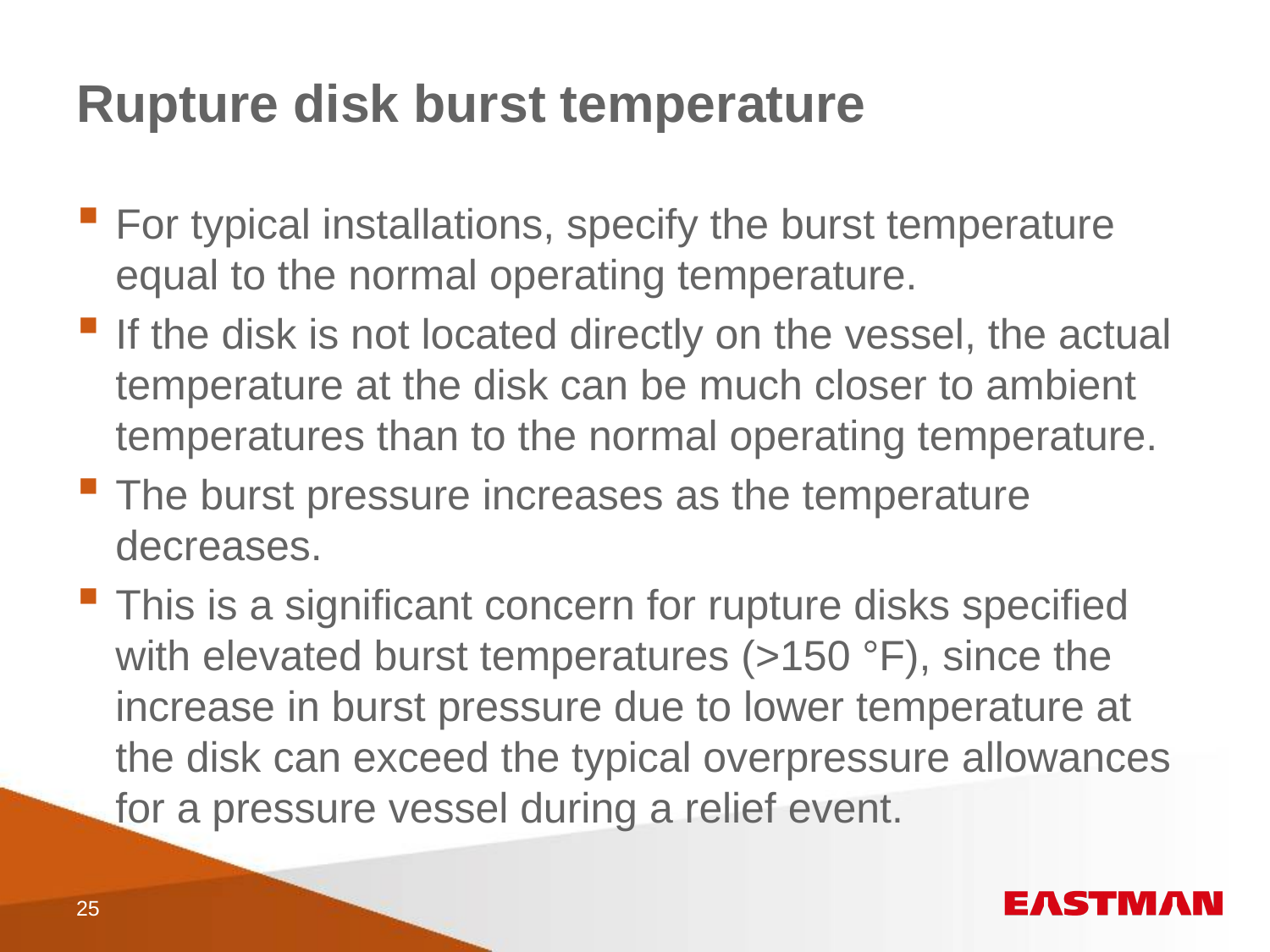

# Rupture disk burst temperature
For typical installations, specify the burst temperature equal to the normal operating temperature.
If the disk is not located directly on the vessel, the actual temperature at the disk can be much closer to ambient temperatures than to the normal operating temperature.
The burst pressure increases as the temperature decreases.
This is a significant concern for rupture disks specified with elevated burst temperatures (>150 °F), since the increase in burst pressure due to lower temperature at the disk can exceed the typical overpressure allowances for a pressure vessel during a relief event.
25